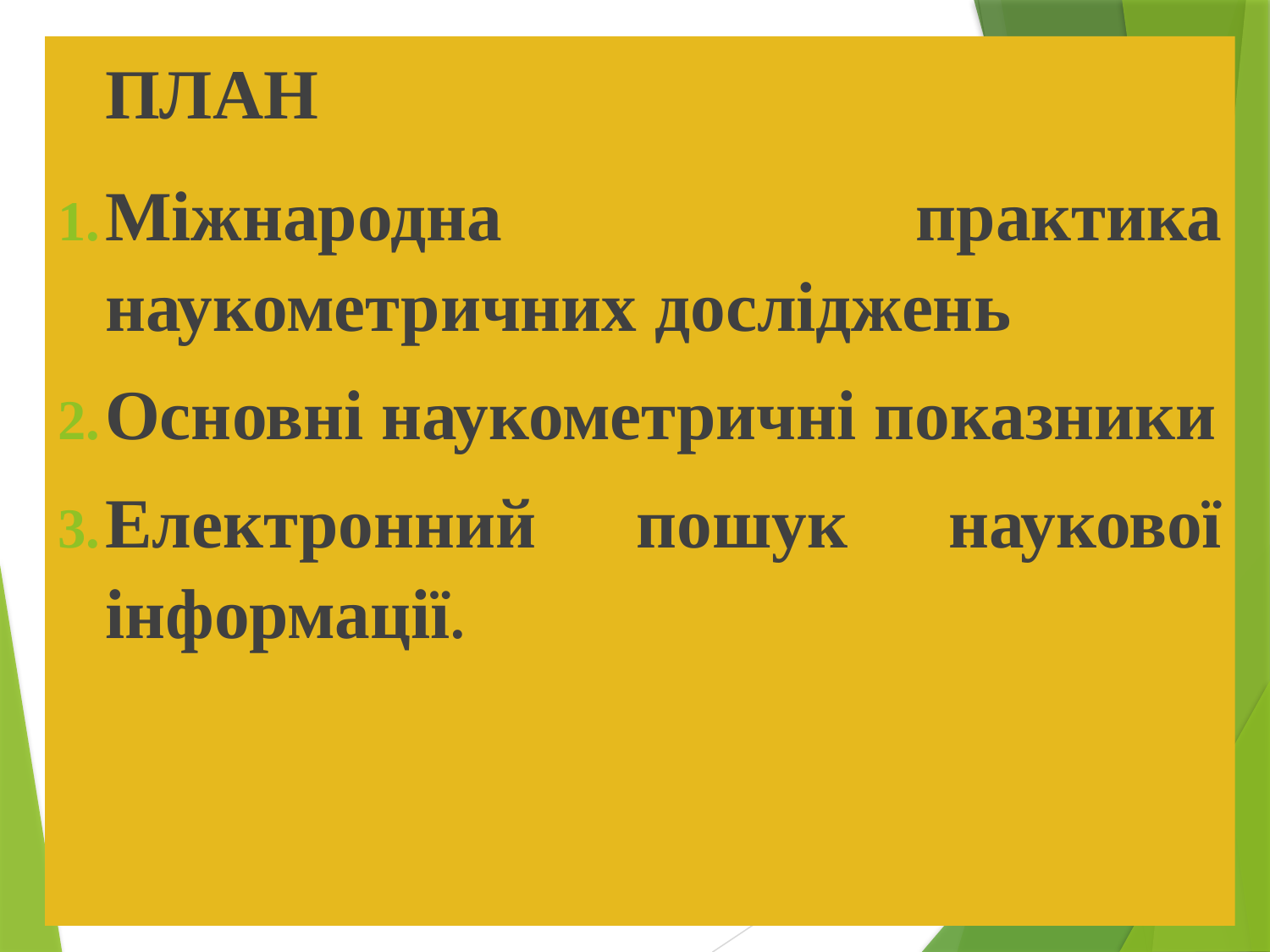

ПЛАН
Міжнародна практика наукометричних досліджень
Основні наукометричні показники
Електронний пошук наукової інформації.